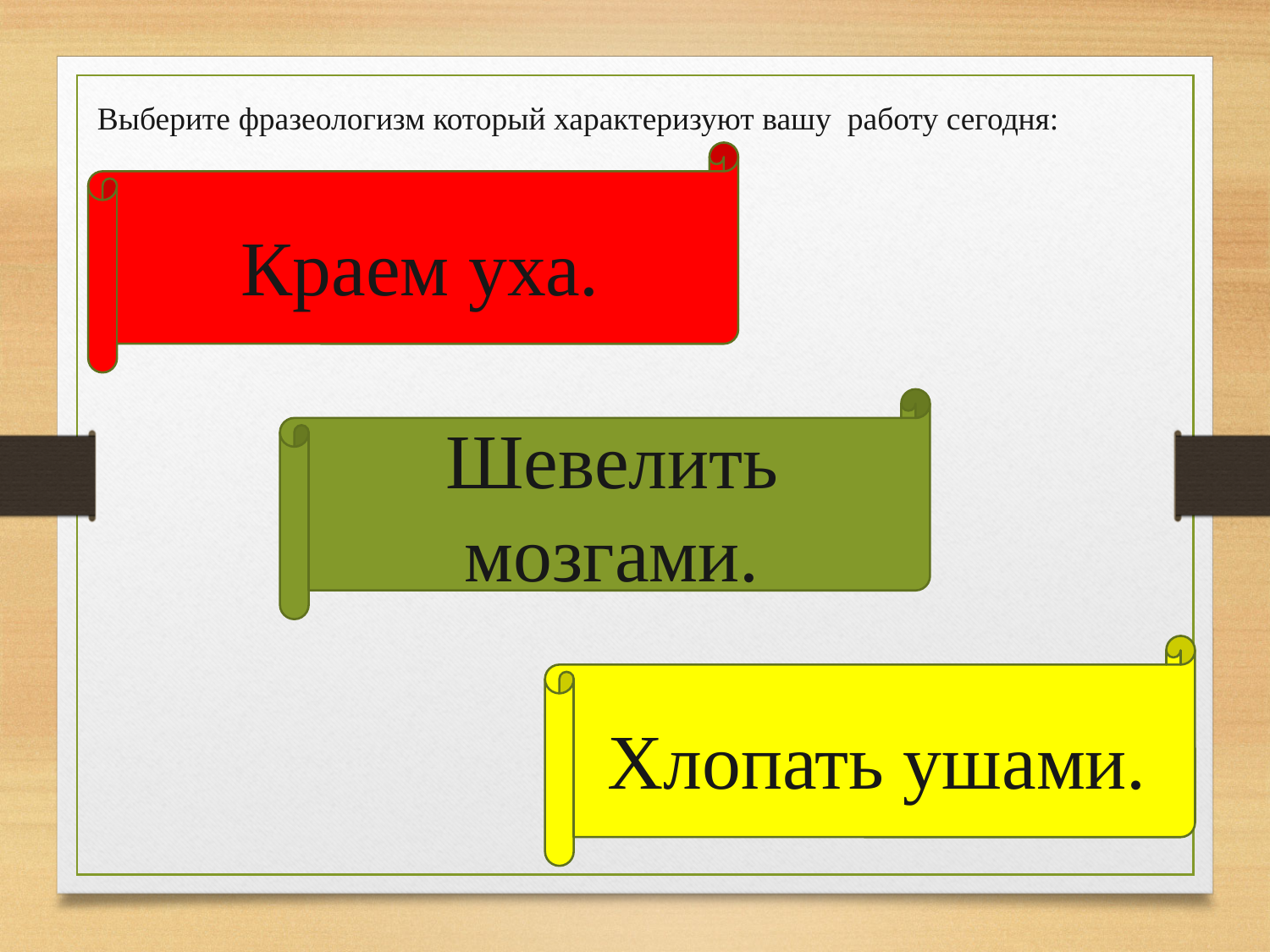

Выберите фразеологизм который характеризуют вашу  работу сегодня:

Краем уха.
Шевелить мозгами.
Хлопать ушами.